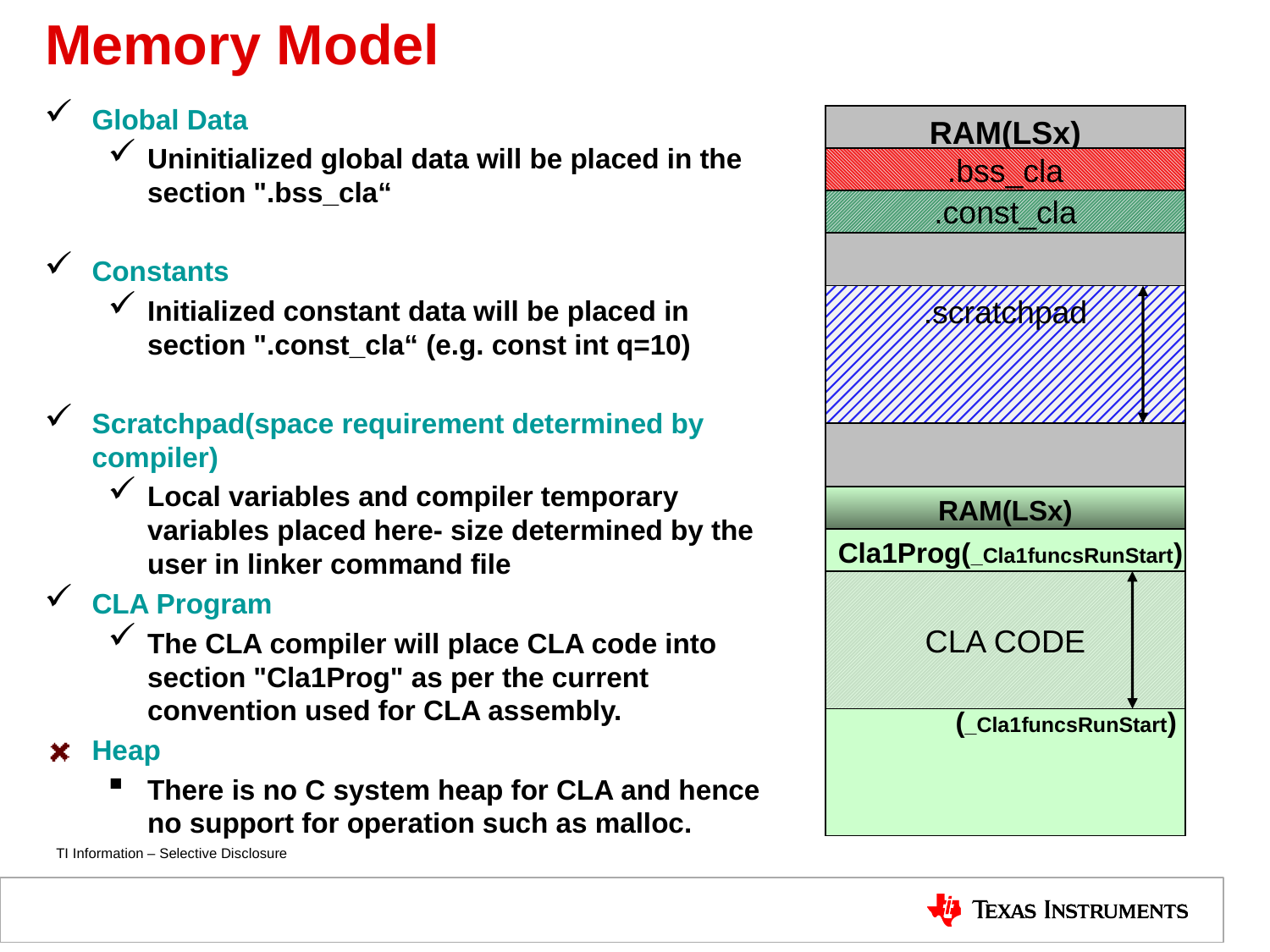

# Memory Model
Global Data
Uninitialized global data will be placed in the section ".bss_cla“

Constants
Initialized constant data will be placed in section ".const_cla“ (e.g. const int q=10)

Scratchpad(space requirement determined by compiler)
Local variables and compiler temporary variables placed here- size determined by the user in linker command file
CLA Program
The CLA compiler will place CLA code into section "Cla1Prog" as per the current convention used for CLA assembly.
Heap
There is no C system heap for CLA and hence no support for operation such as malloc.

RAM(LSx)

.bss_cla
.const_cla
.scratchpad

RAM(LSx)
Cla1Prog(_Cla1funcsRunStart)

               (_Cla1funcsRunStart)
CLA CODE